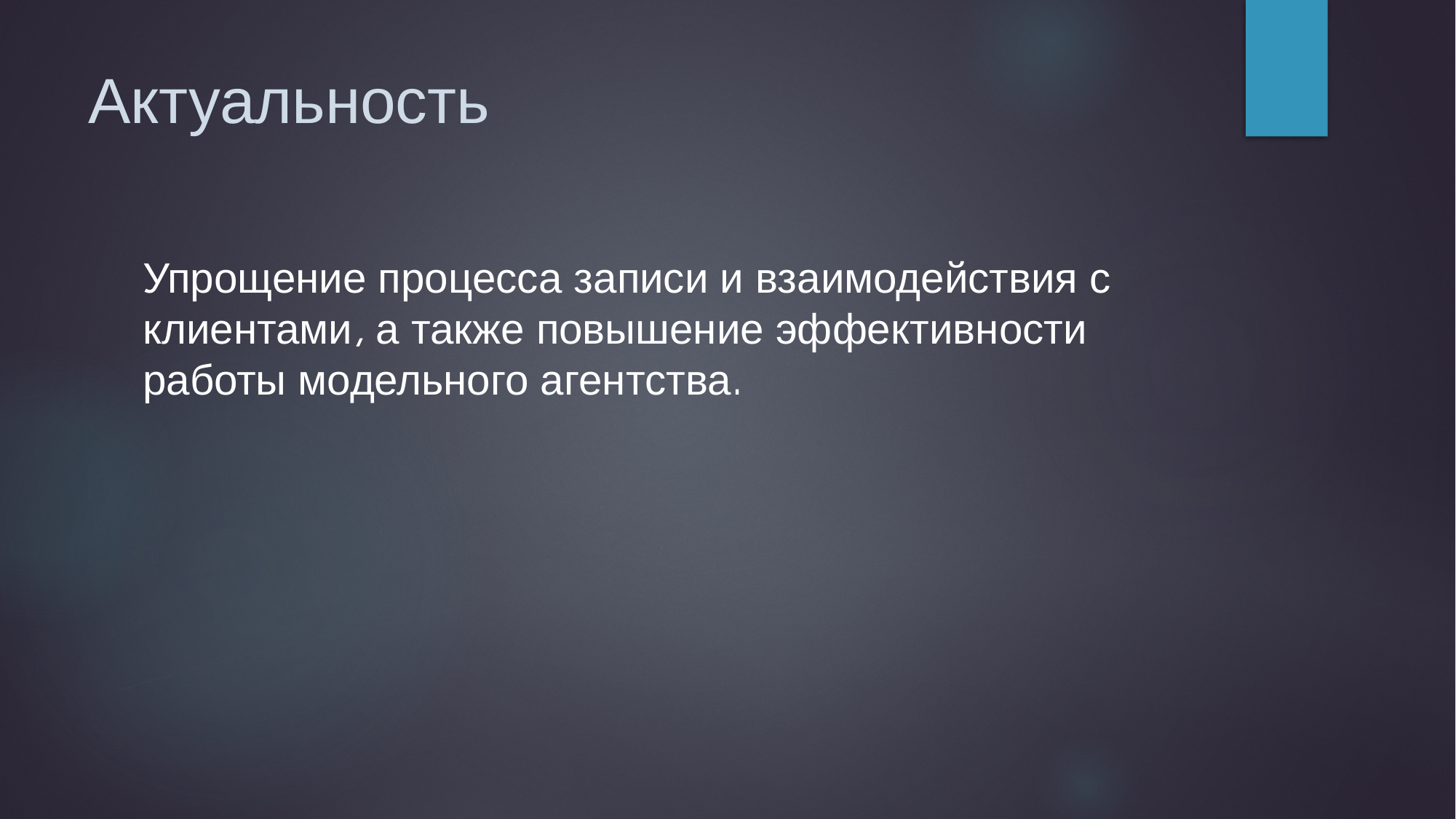

# Актуальность
Упрощение процесса записи и взаимодействия с клиентами, а также повышение эффективности работы модельного агентства.